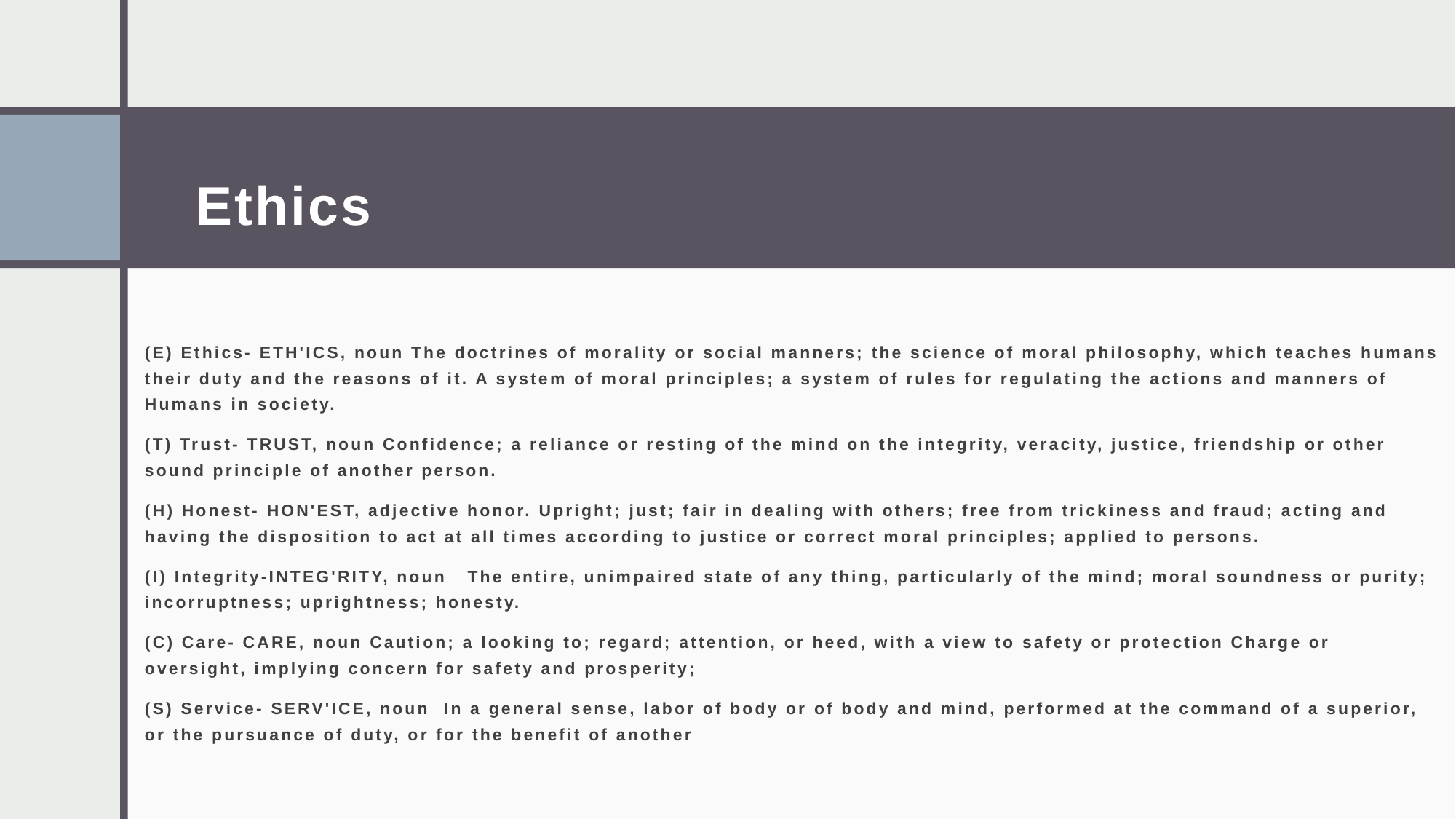

Ethics

(E) Ethics- ETH'ICS, noun The doctrines of morality or social manners; the science of moral philosophy, which teaches humans their duty and the reasons of it. A system of moral principles; a system of rules for regulating the actions and manners of Humans in society.
(T) Trust- TRUST, noun Confidence; a reliance or resting of the mind on the integrity, veracity, justice, friendship or other sound principle of another person.
(H) Honest- HON'EST, adjective honor. Upright; just; fair in dealing with others; free from trickiness and fraud; acting and having the disposition to act at all times according to justice or correct moral principles; applied to persons.
(I) Integrity-INTEG'RITY, noun   The entire, unimpaired state of any thing, particularly of the mind; moral soundness or purity; incorruptness; uprightness; honesty.
(C) Care- CARE, noun Caution; a looking to; regard; attention, or heed, with a view to safety or protection Charge or oversight, implying concern for safety and prosperity;
(S) Service- SERV'ICE, noun  In a general sense, labor of body or of body and mind, performed at the command of a superior, or the pursuance of duty, or for the benefit of another